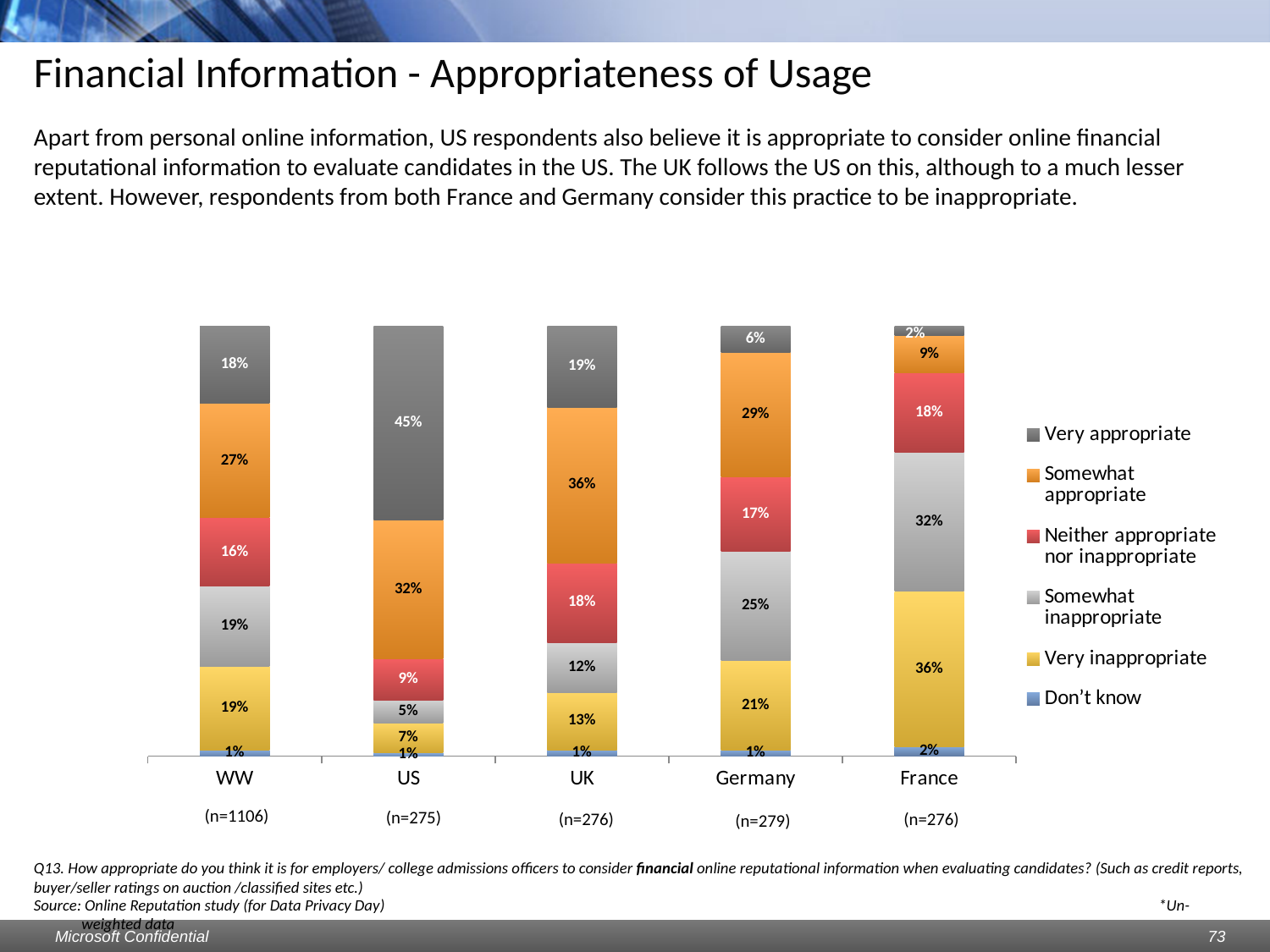

# Financial Information - Appropriateness of Usage
Apart from personal online information, US respondents also believe it is appropriate to consider online financial reputational information to evaluate candidates in the US. The UK follows the US on this, although to a much lesser extent. However, respondents from both France and Germany consider this practice to be inappropriate.

### Chart

| Category | Don’t know | Very inappropriate | Somewhat inappropriate | Neither appropriate nor inappropriate | Somewhat appropriate | Very appropriate |
|---|---|---|---|---|---|---|
| WW | 0.014466546112115735 | 0.19349005424954788 | 0.18716094032549854 | 0.15913200723327306 | 0.26582278481012817 | 0.1799276672694394 |
| US | 0.007272727272727281 | 0.06909090909090912 | 0.054545454545454515 | 0.09454545454545527 | 0.3236363636363653 | 0.450909090909091 |
| UK | 0.01449275362318841 | 0.1340579710144928 | 0.11594202898550726 | 0.1847826086956522 | 0.36231884057971253 | 0.18840579710145086 |
| Germany | 0.014336917562723905 | 0.20788530465949914 | 0.2544802867383513 | 0.1720430107526882 | 0.29032258064516364 | 0.06093189964157706 |
| France | 0.02173913043478261 | 0.36231884057971253 | 0.3224637681159457 | 0.1847826086956522 | 0.08695652173913054 | 0.02173913043478261 |
(n=1106)
(n=275)
(n=276)
(n=276)
(n=279)
Q13. How appropriate do you think it is for employers/ college admissions officers to consider financial online reputational information when evaluating candidates? (Such as credit reports, buyer/seller ratings on auction /classified sites etc.)
Source: Online Reputation study (for Data Privacy Day) 						                 *Un-weighted data